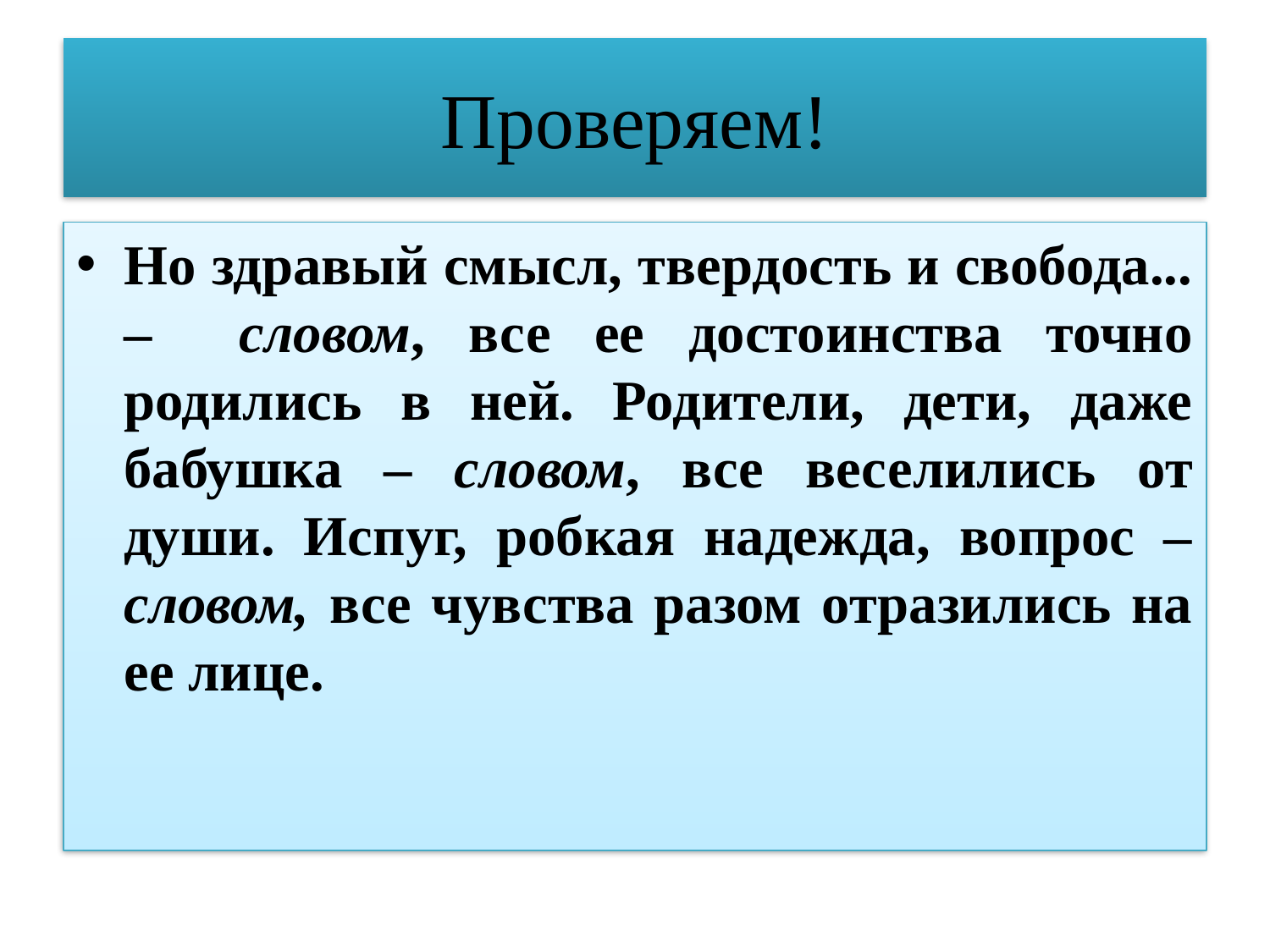

# Проверяем!
Но здравый смысл, твердость и свобода... –  словом, все ее достоинства точно родились в ней. Родители, дети, даже бабушка – словом, все веселились от души. Испуг, робкая надежда, вопрос – словом, все чувства разом отразились на ее лице.